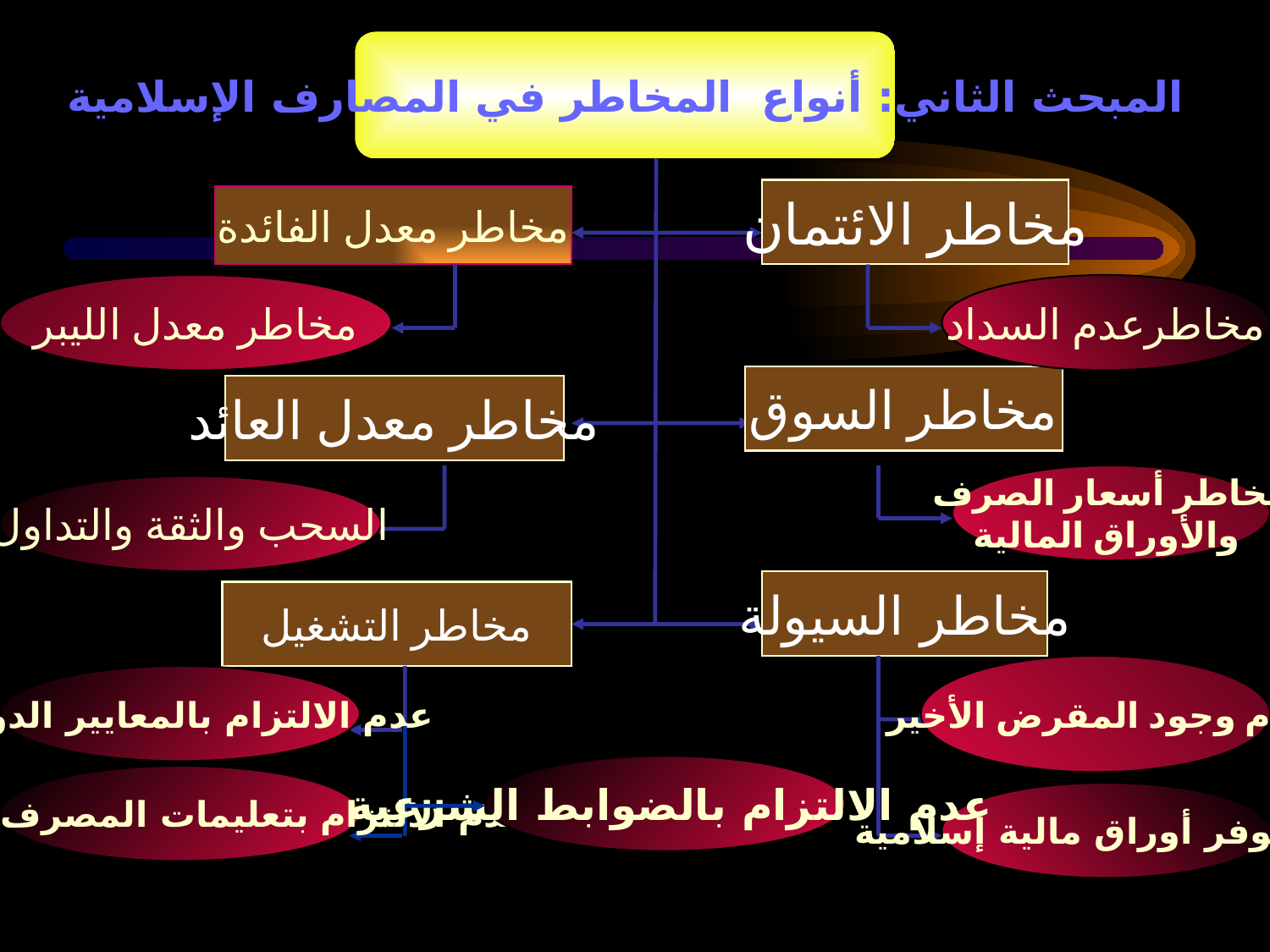

المبحث الثاني: أنواع  المخاطر في المصارف الإسلامية

مخاطر الائتمان
مخاطر معدل الفائدة

مخاطر معدل الليبر
مخاطرعدم السداد

مخاطر السوق
مخاطر معدل العائد

مخاطر أسعار الصرف
 والأوراق المالية
السحب والثقة والتداول

مخاطر السيولة
مخاطر التشغيل

عدم وجود المقرض الأخير
عدم الالتزام بالمعايير الدولية

عدم الالتزام بالضوابط الشرعية
عدم الالتزام بتعليمات المصرف المركزي
عدم توفر أوراق مالية إسلامية